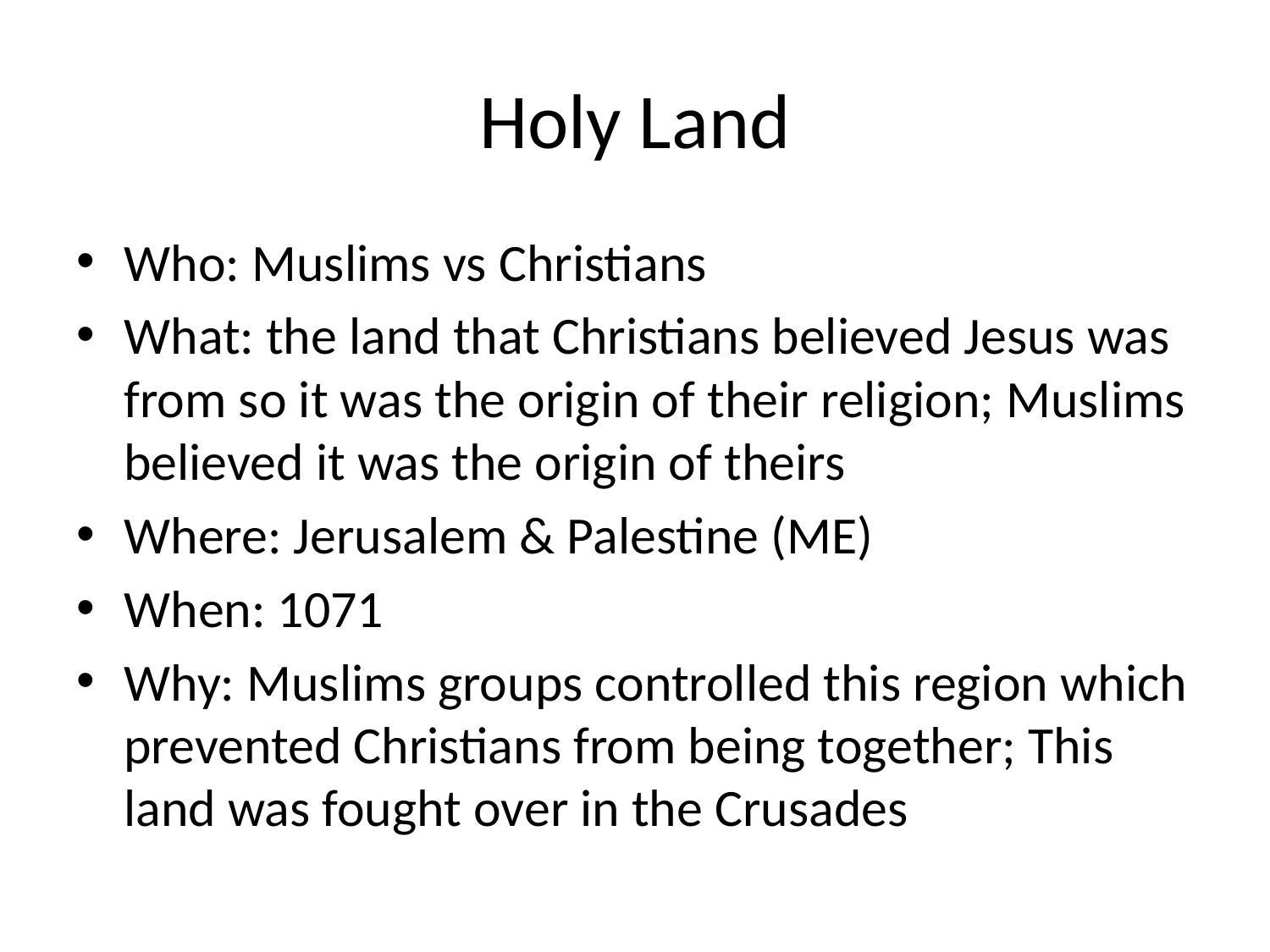

# Holy Land
Who: Muslims vs Christians
What: the land that Christians believed Jesus was from so it was the origin of their religion; Muslims believed it was the origin of theirs
Where: Jerusalem & Palestine (ME)
When: 1071
Why: Muslims groups controlled this region which prevented Christians from being together; This land was fought over in the Crusades